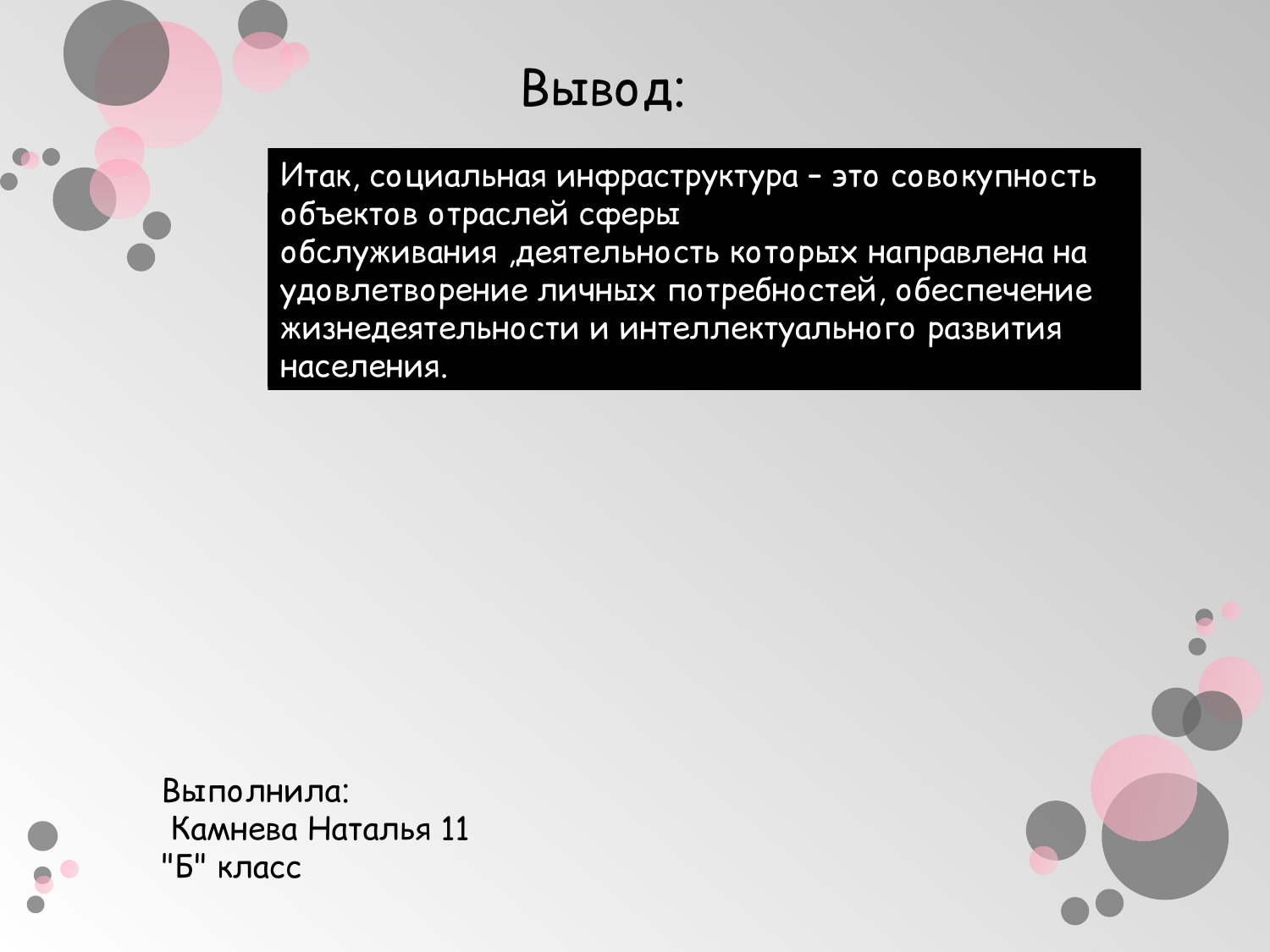

Вывод:
Итак, социальная инфраструктура – это совокупность объектов отраслей сферы обслуживания ,деятельность которых направлена на удовлетворение личных потребностей, обеспечение жизнедеятельности и интеллектуального развития населения.
Выполнила:
 Камнева Наталья 11 "Б" класс